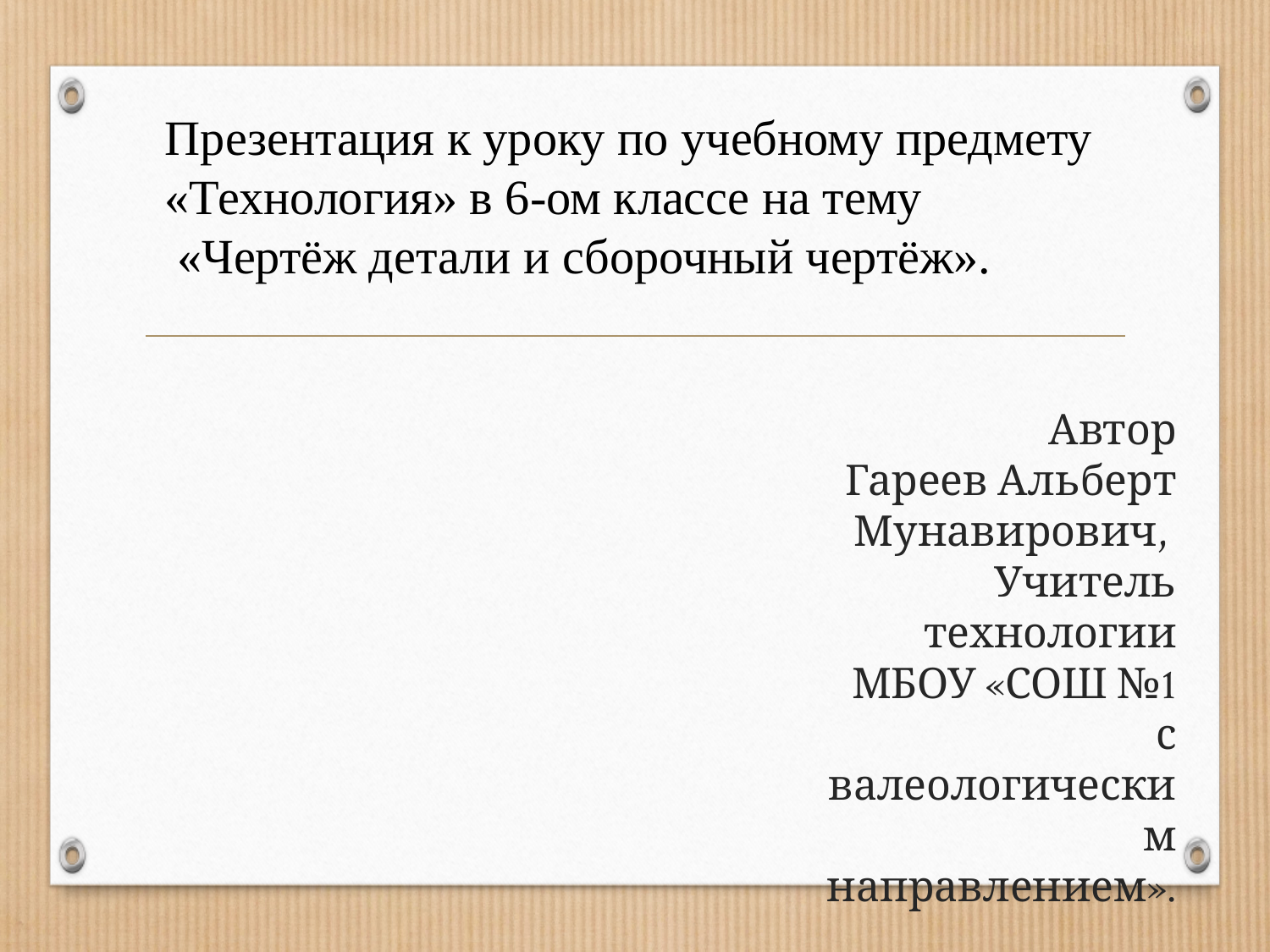

Презентация к уроку по учебному предмету
«Технология» в 6-ом классе на тему
 «Чертёж детали и сборочный чертёж».

Автор
Гареев Альберт Мунавирович,
Учитель технологии МБОУ «СОШ №1
с валеологическим направлением».